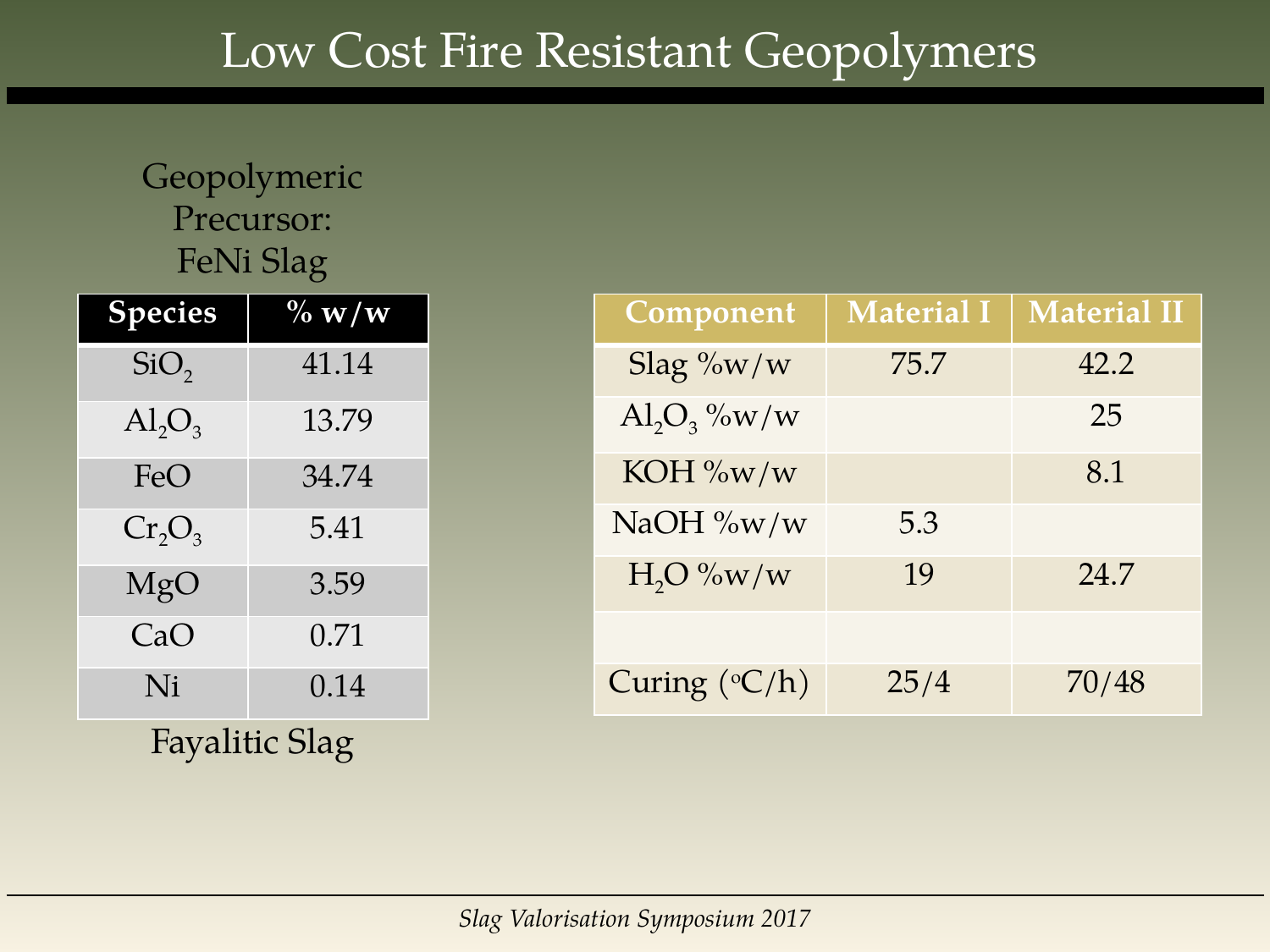

Low Cost Fire Resistant Geopolymers
Geopolymeric Precursor:
FeNi Slag
| Species | % w/w |
| --- | --- |
| SiO2 | 41.14 |
| Al2O3 | 13.79 |
| FeO | 34.74 |
| Cr2O3 | 5.41 |
| MgO | 3.59 |
| CaO | 0.71 |
| Ni | 0.14 |
| Component | Material I | Material II |
| --- | --- | --- |
| Slag %w/w | 75.7 | 42.2 |
| Al2O3 %w/w |  | 25 |
| KOH %w/w |  | 8.1 |
| NaOH %w/w | 5.3 |  |
| H2O %w/w | 19 | 24.7 |
|  |  |  |
| Curing (oC/h) | 25/4 | 70/48 |
Fayalitic Slag
Slag Valorisation Symposium 2017